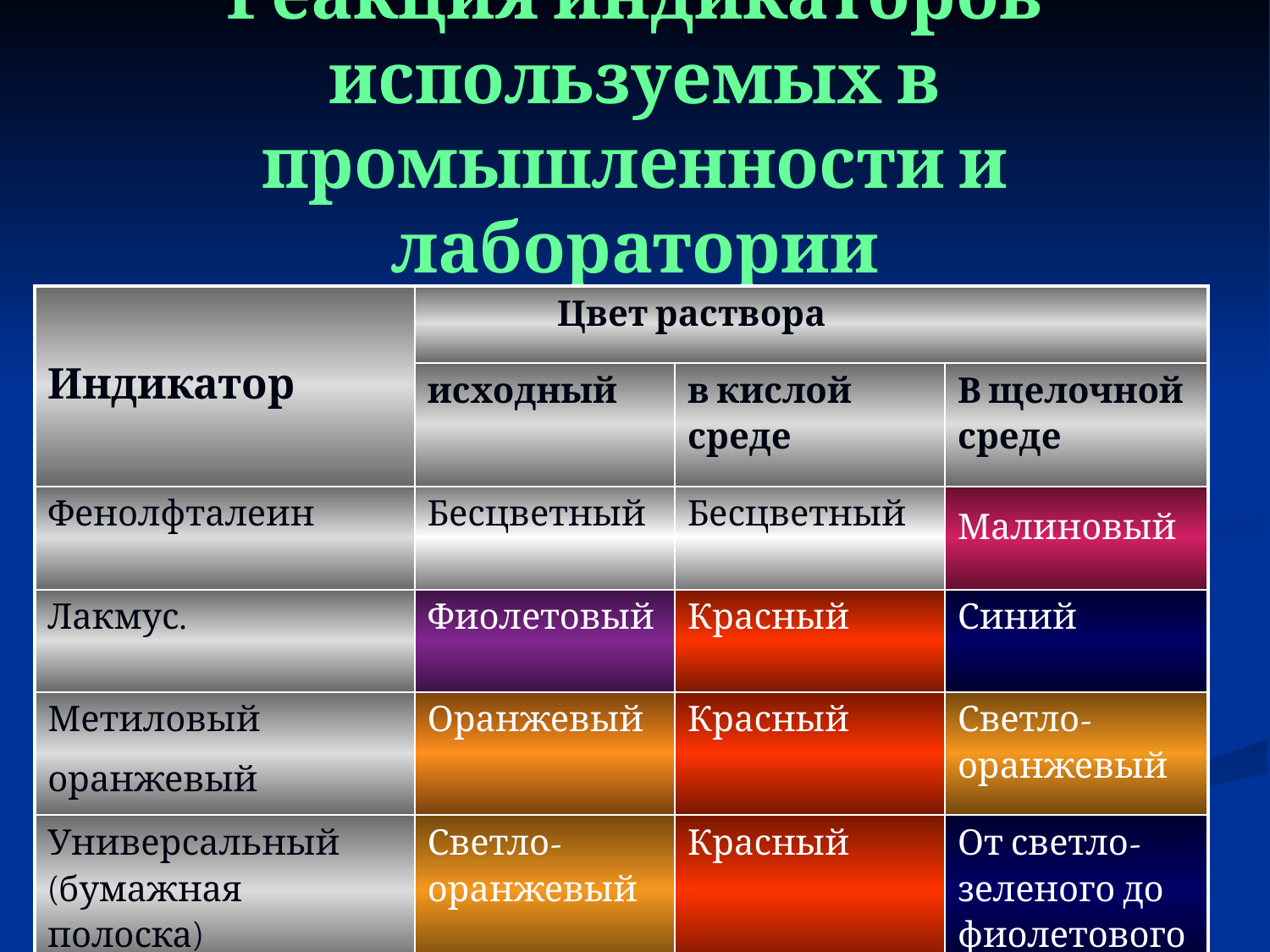

# Реакция индикаторов используемых в промышленности и лаборатории
| Индикатор | Цвет раствора |  |  |
| --- | --- | --- | --- |
|  | исходный | в кислой среде | В щелочной среде |
| Фенолфталеин | Бесцветный | Бесцветный | Малиновый |
| Лакмус. | Фиолетовый | Красный | Синий |
| Метиловый оранжевый | Оранжевый | Красный | Светло-оранжевый |
| Универсальный (бумажная полоска) | Светло-оранжевый | Красный | От светло-зеленого до фиолетового |